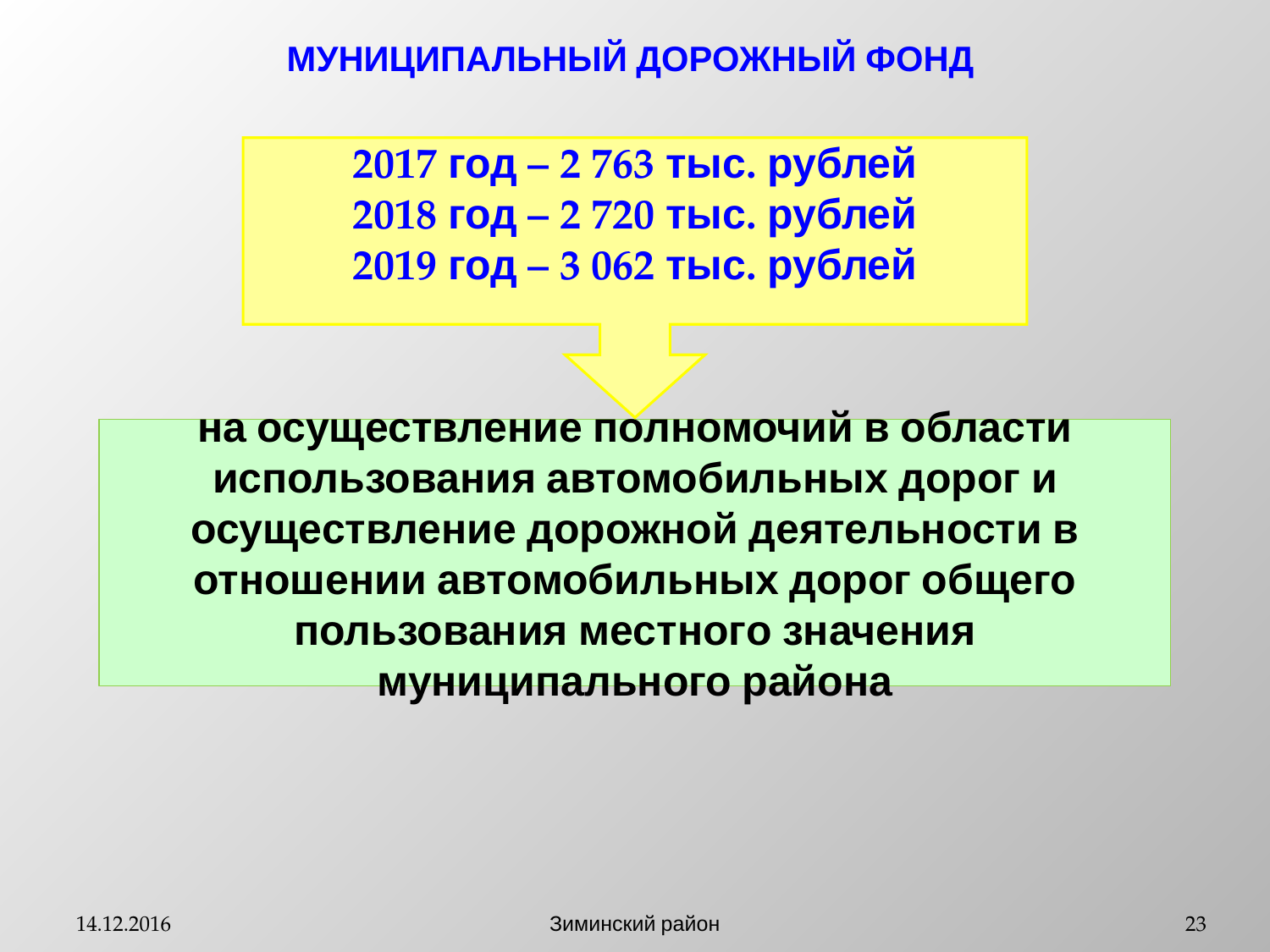

МУНИЦИПАЛЬНЫЙ ДОРОЖНЫЙ ФОНД
2017 год – 2 763 тыс. рублей
2018 год – 2 720 тыс. рублей
2019 год – 3 062 тыс. рублей

на осуществление полномочий в области использования автомобильных дорог и осуществление дорожной деятельности в отношении автомобильных дорог общего пользования местного значения муниципального района
14.12.2016
Зиминский район
23